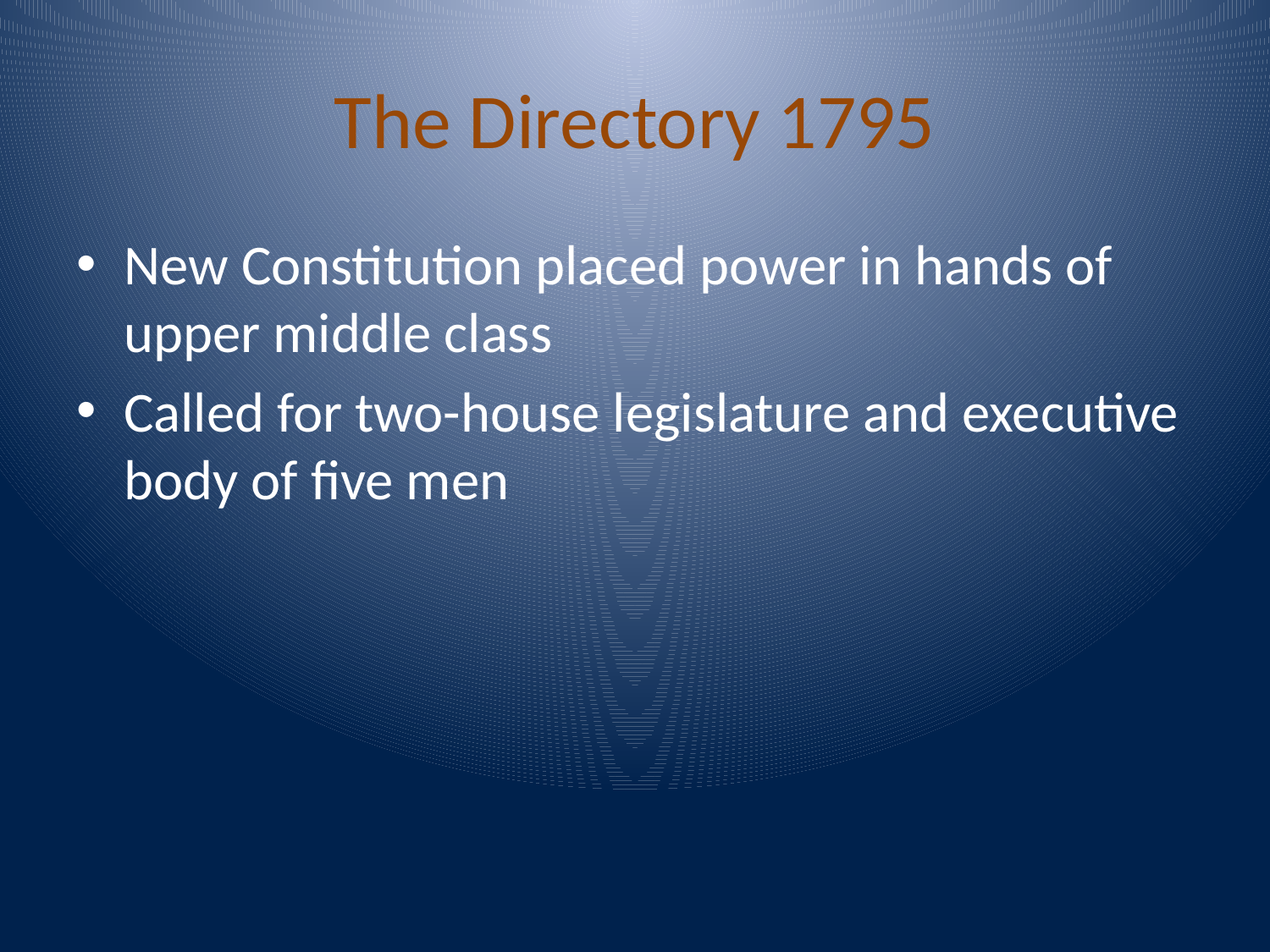

# The Directory 1795
New Constitution placed power in hands of upper middle class
Called for two-house legislature and executive body of five men